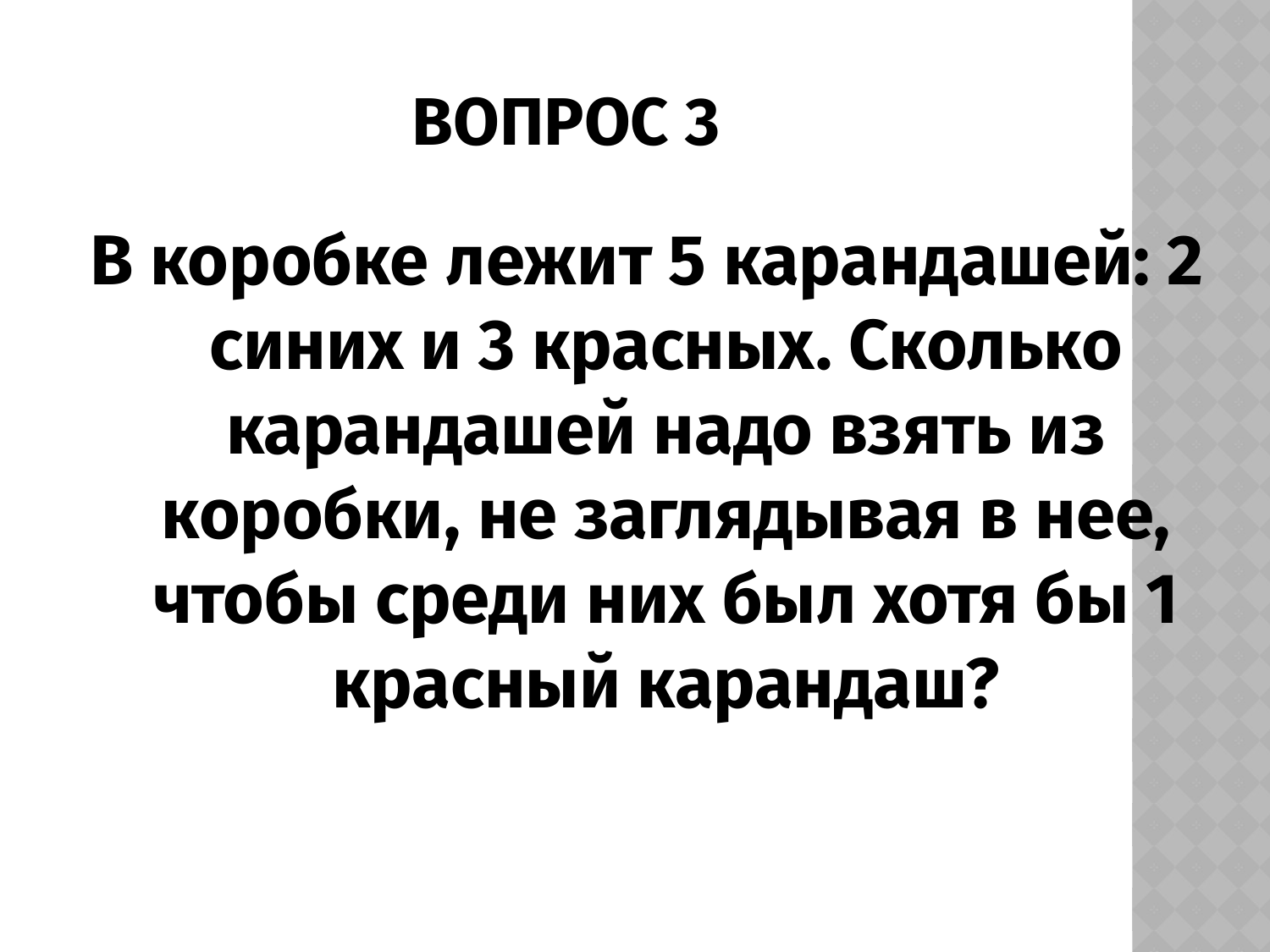

# Вопрос 3
В коробке лежит 5 карандашей: 2 синих и 3 красных. Сколько карандашей надо взять из коробки, не заглядывая в нее, чтобы среди них был хотя бы 1 красный карандаш?